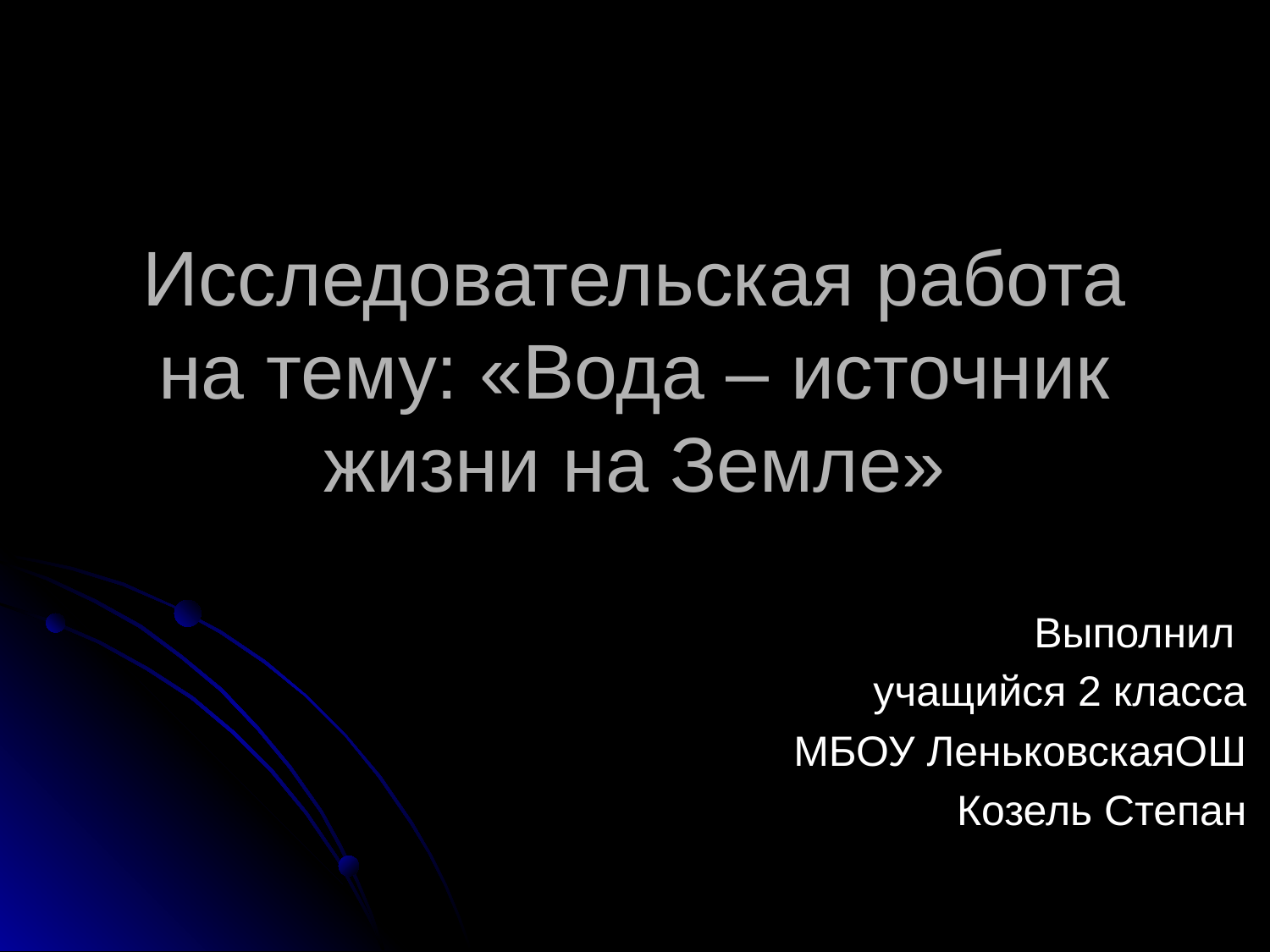

# Исследовательская работа на тему: «Вода – источник жизни на Земле»

Выполнил
учащийся 2 класса
МБОУ ЛеньковскаяОШ
Козель Степан